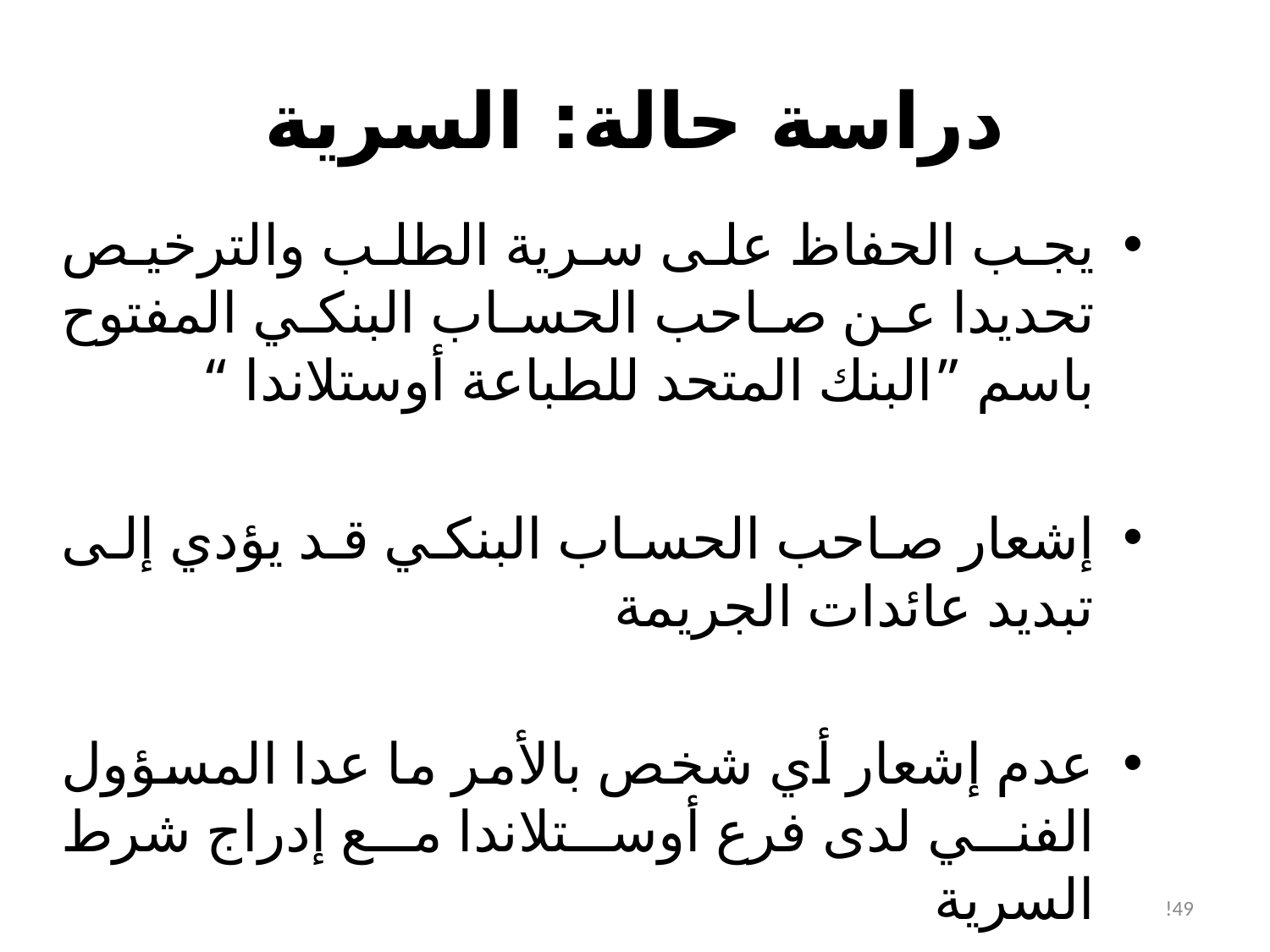

# دراسة حالة: السرية
يجب الحفاظ على سرية الطلب والترخيص تحديدا عن صاحب الحساب البنكي المفتوح باسم ”البنك المتحد للطباعة أوستلاندا “

إشعار صاحب الحساب البنكي قد يؤدي إلى تبديد عائدات الجريمة

عدم إشعار أي شخص بالأمر ما عدا المسؤول الفني لدى فرع أوستلاندا مع إدراج شرط السرية
!49